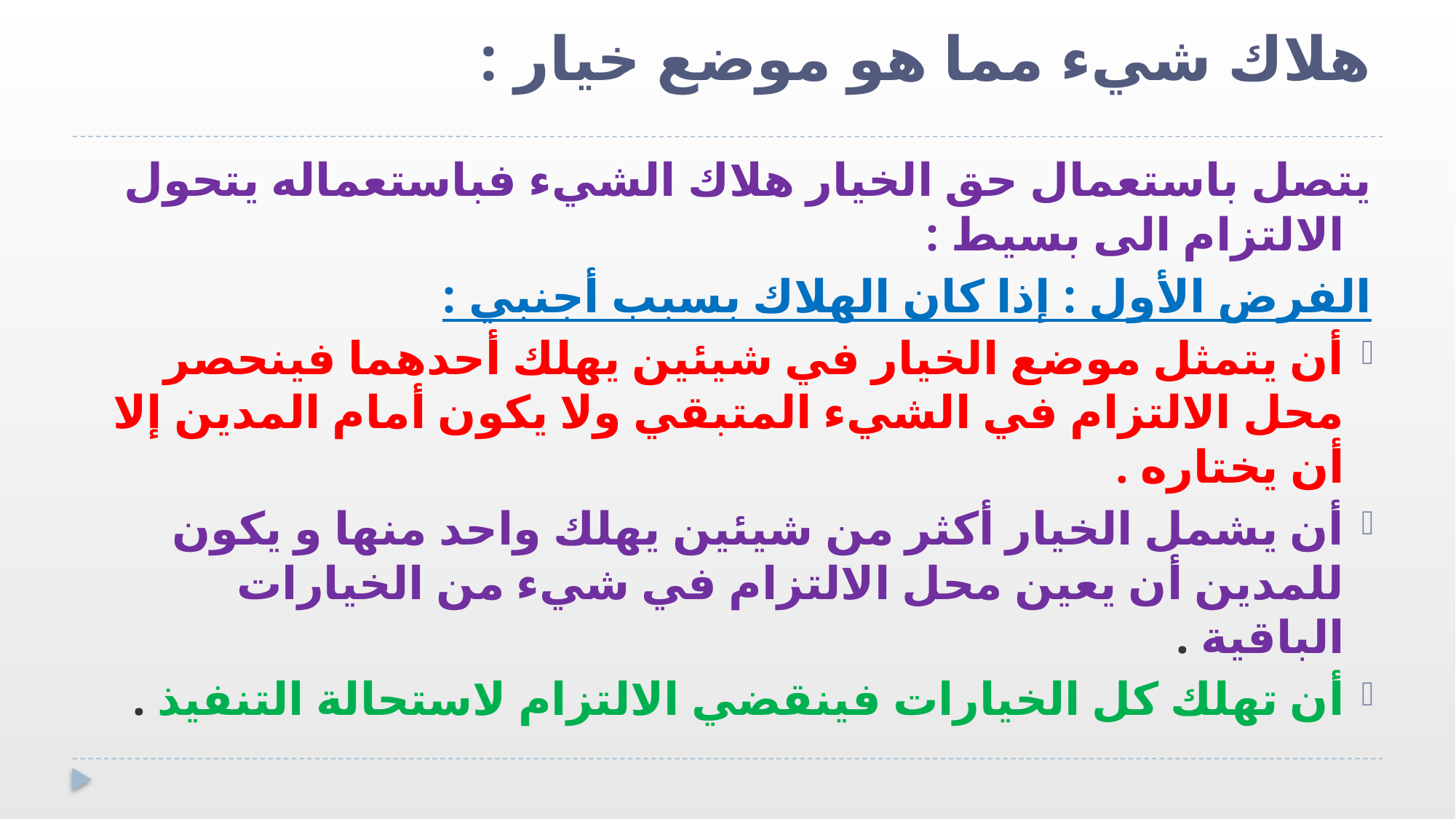

# هلاك شيء مما هو موضع خيار :
يتصل باستعمال حق الخيار هلاك الشيء فباستعماله يتحول الالتزام الى بسيط :
الفرض الأول : إذا كان الهلاك بسبب أجنبي :
أن يتمثل موضع الخيار في شيئين يهلك أحدهما فينحصر محل الالتزام في الشيء المتبقي ولا يكون أمام المدين إلا أن يختاره .
أن يشمل الخيار أكثر من شيئين يهلك واحد منها و يكون للمدين أن يعين محل الالتزام في شيء من الخيارات الباقية .
أن تهلك كل الخيارات فينقضي الالتزام لاستحالة التنفيذ .